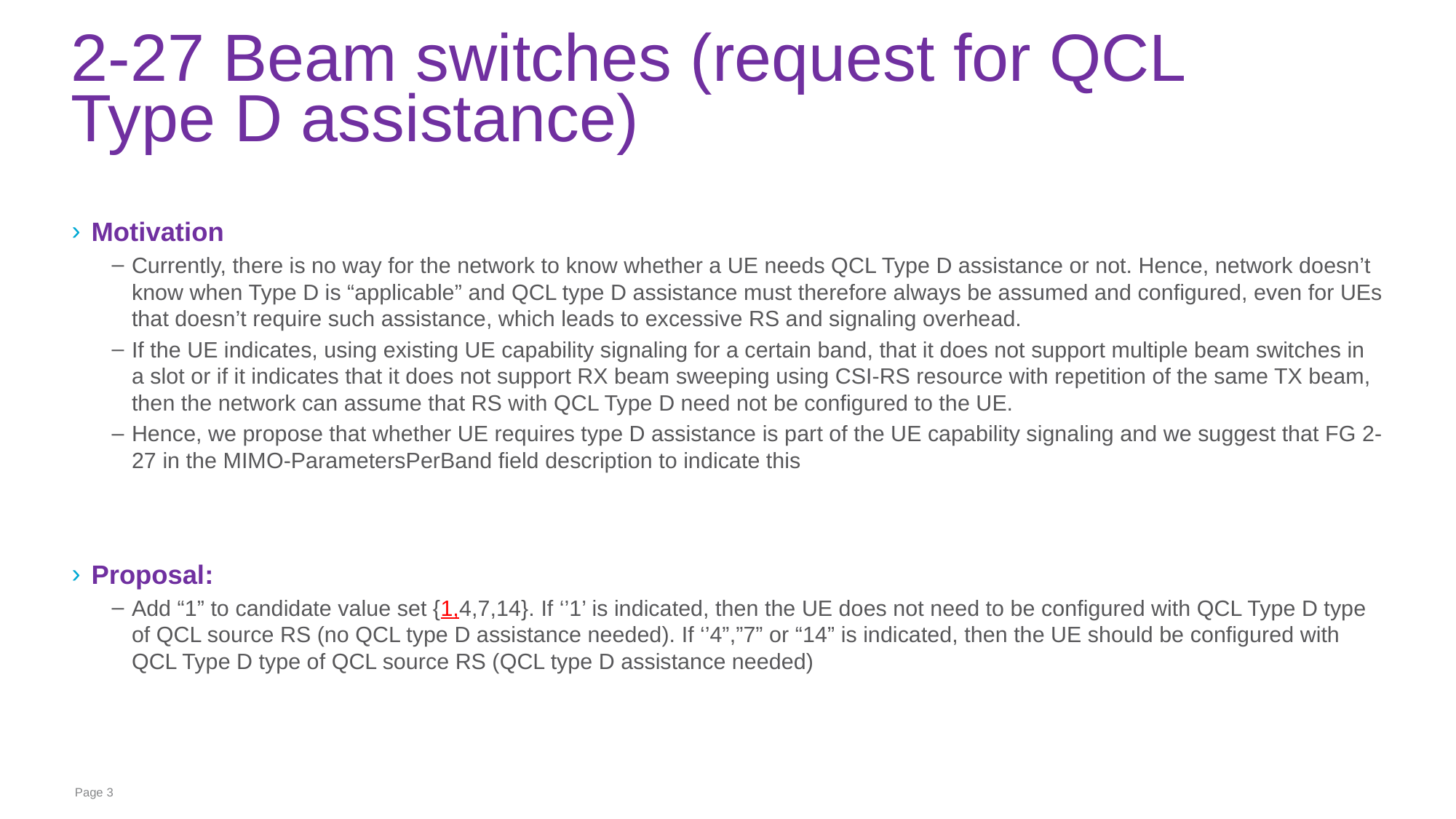

# 2-27 Beam switches (request for QCL Type D assistance)
Motivation
Currently, there is no way for the network to know whether a UE needs QCL Type D assistance or not. Hence, network doesn’t know when Type D is “applicable” and QCL type D assistance must therefore always be assumed and configured, even for UEs that doesn’t require such assistance, which leads to excessive RS and signaling overhead.
If the UE indicates, using existing UE capability signaling for a certain band, that it does not support multiple beam switches in a slot or if it indicates that it does not support RX beam sweeping using CSI-RS resource with repetition of the same TX beam, then the network can assume that RS with QCL Type D need not be configured to the UE.
Hence, we propose that whether UE requires type D assistance is part of the UE capability signaling and we suggest that FG 2-27 in the MIMO-ParametersPerBand field description to indicate this

Proposal:
Add “1” to candidate value set {1,4,7,14}. If ‘’1’ is indicated, then the UE does not need to be configured with QCL Type D type of QCL source RS (no QCL type D assistance needed). If ‘’4”,”7” or “14” is indicated, then the UE should be configured with QCL Type D type of QCL source RS (QCL type D assistance needed)